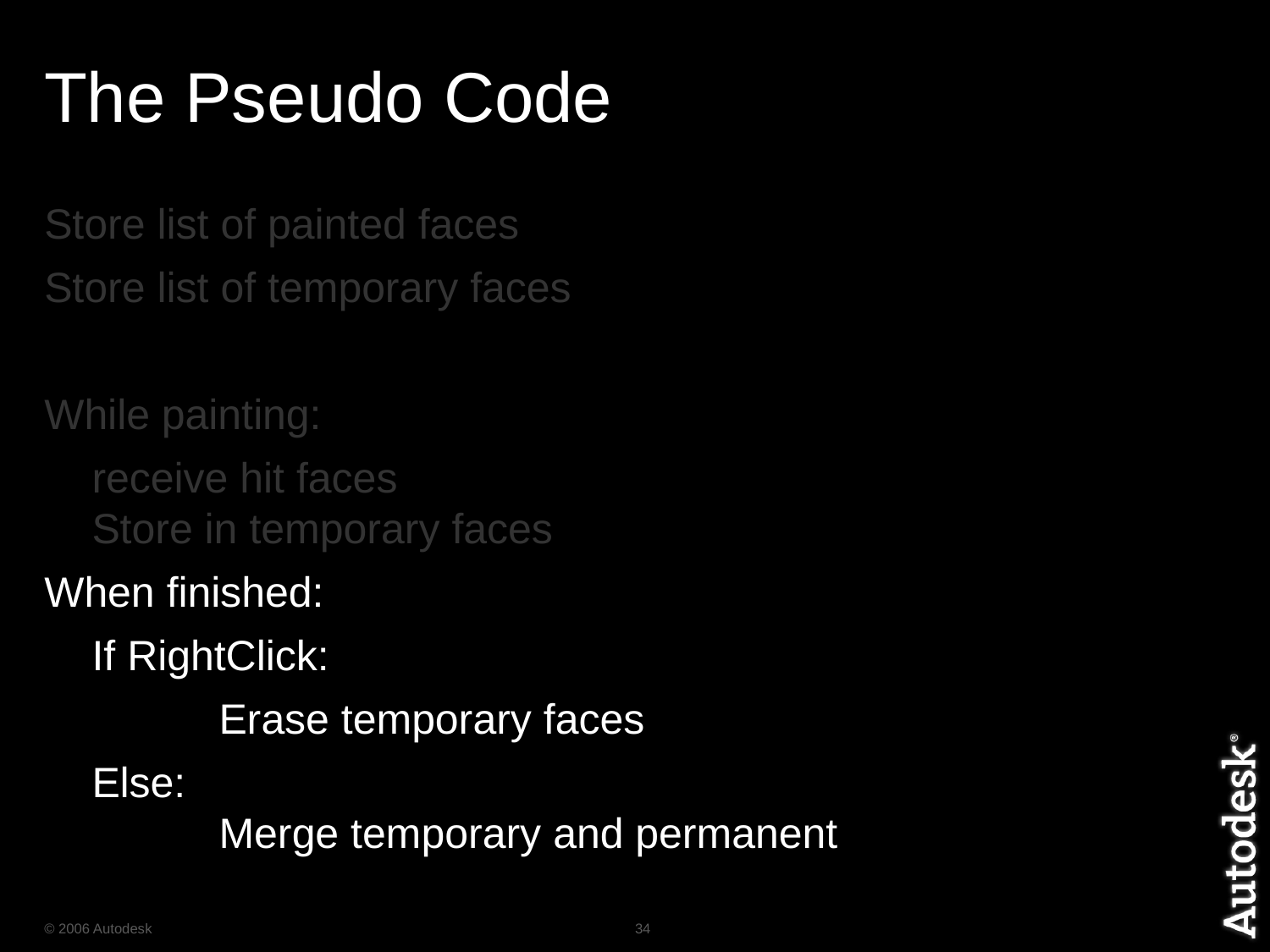

# The Pseudo Code
Store list of painted faces
Store list of temporary faces

While painting:
	receive hit faces
Store in temporary faces
When finished:
	If RightClick:
		Erase temporary faces
	Else:
	Merge temporary and permanent